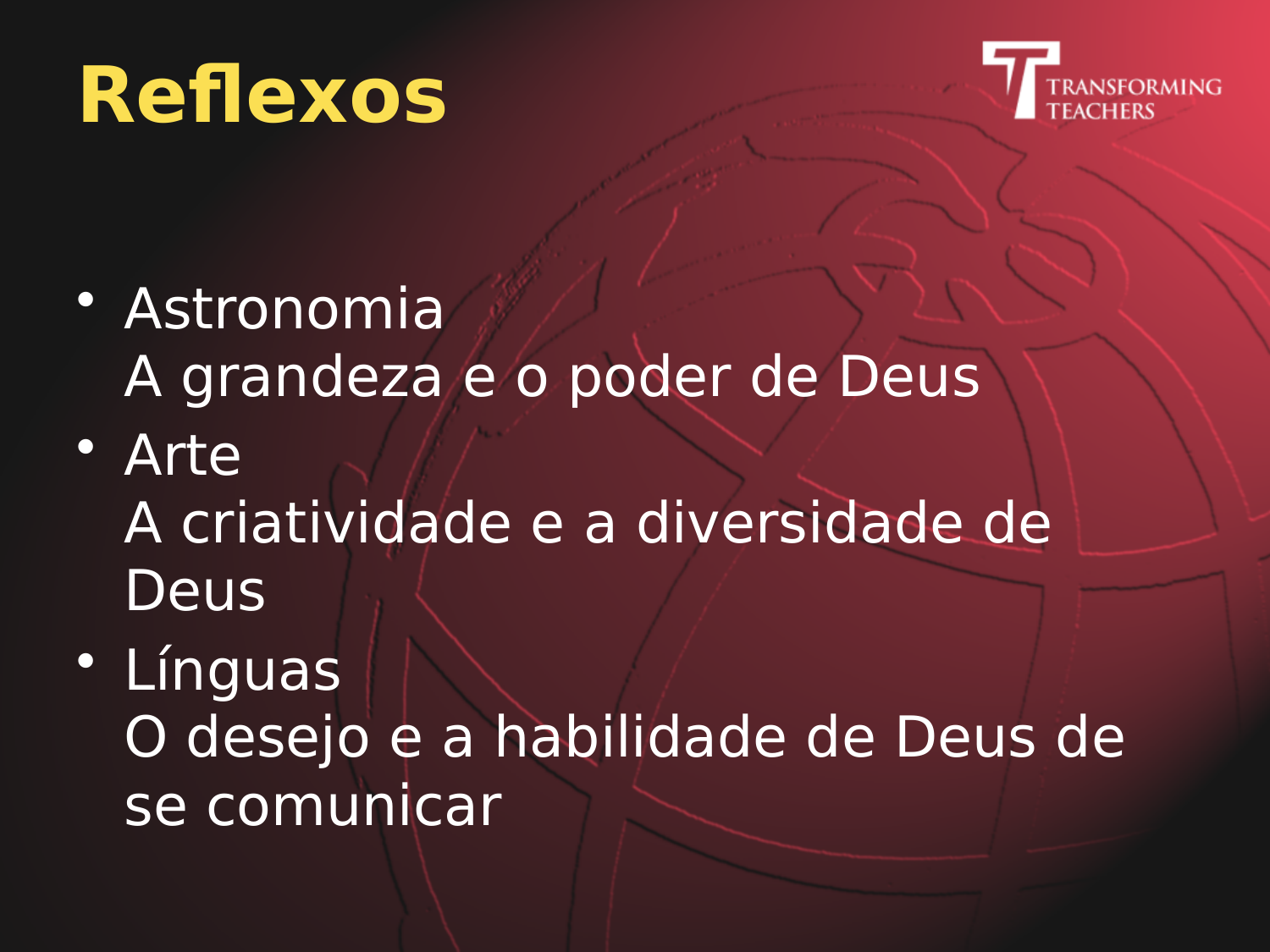

# Reflexos
Astronomia
A grandeza e o poder de Deus
Arte
A criatividade e a diversidade de Deus
Línguas
O desejo e a habilidade de Deus de se comunicar